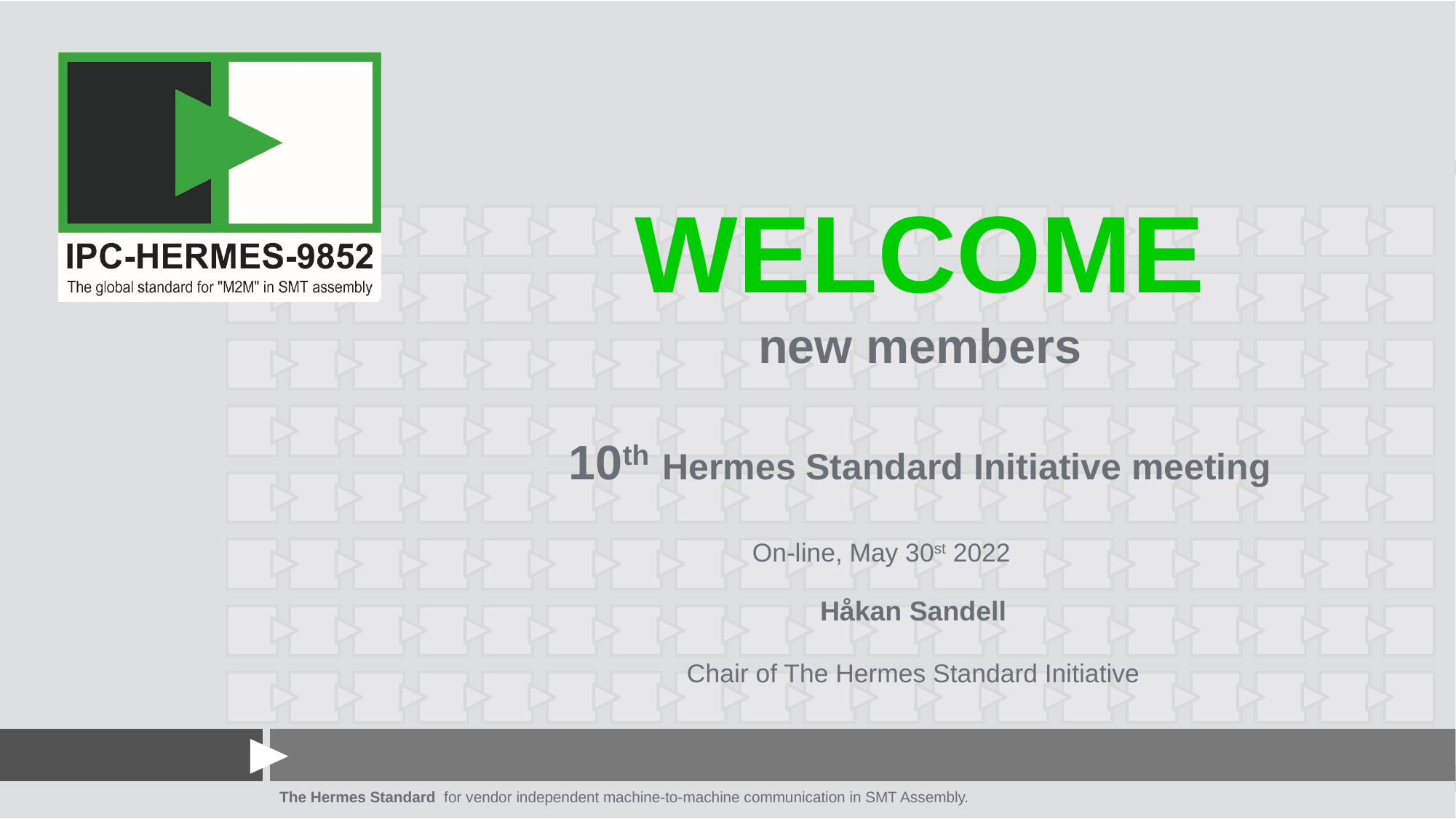

# WELCOME new members 10th Hermes Standard Initiative meeting
On-line, May 30st 2022
Håkan Sandell

Chair of The Hermes Standard Initiative